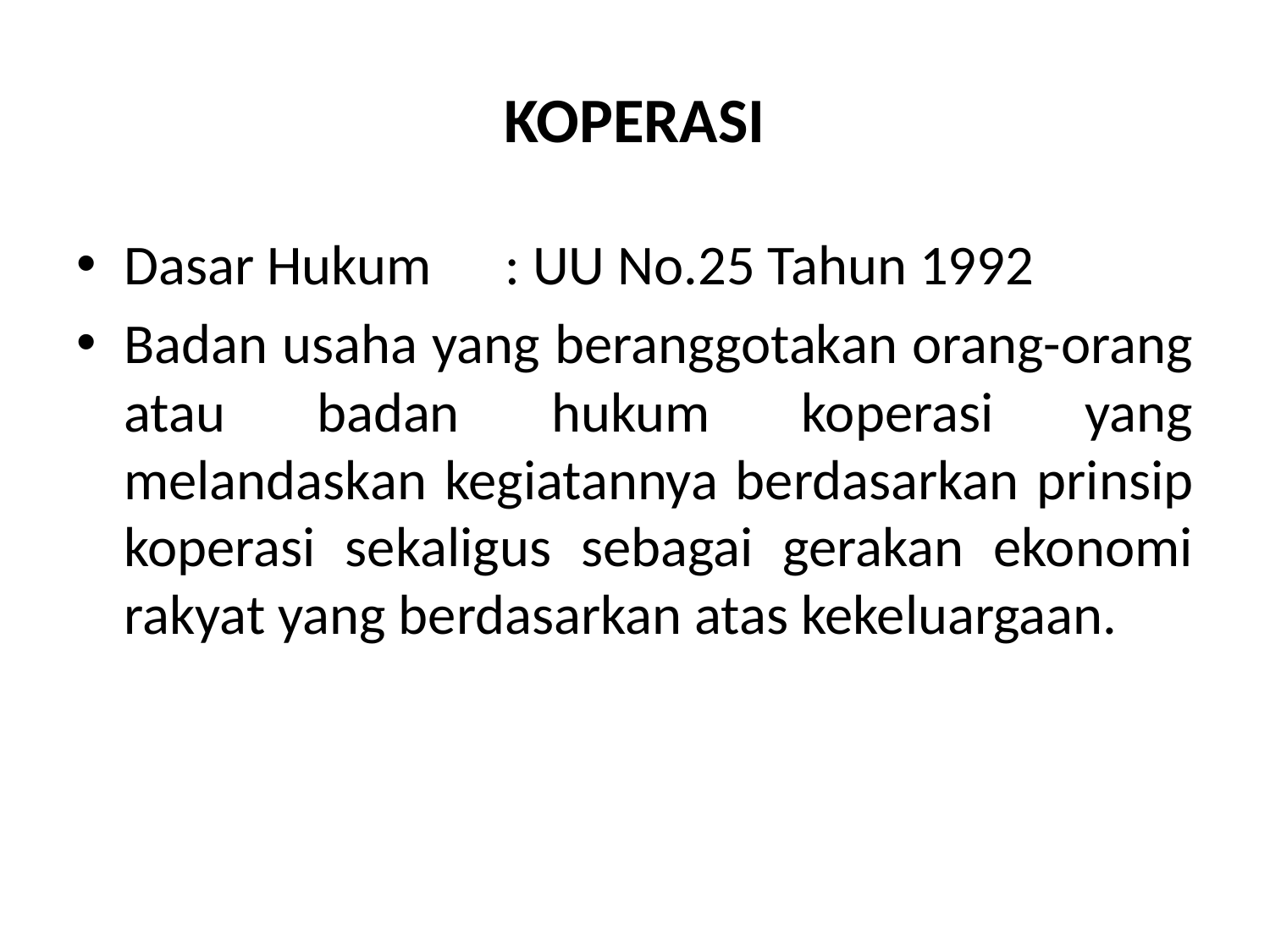

# KOPERASI
Dasar Hukum	: UU No.25 Tahun 1992
Badan usaha yang beranggotakan orang-orang atau badan hukum koperasi yang melandaskan kegiatannya berdasarkan prinsip koperasi sekaligus sebagai gerakan ekonomi rakyat yang berdasarkan atas kekeluargaan.